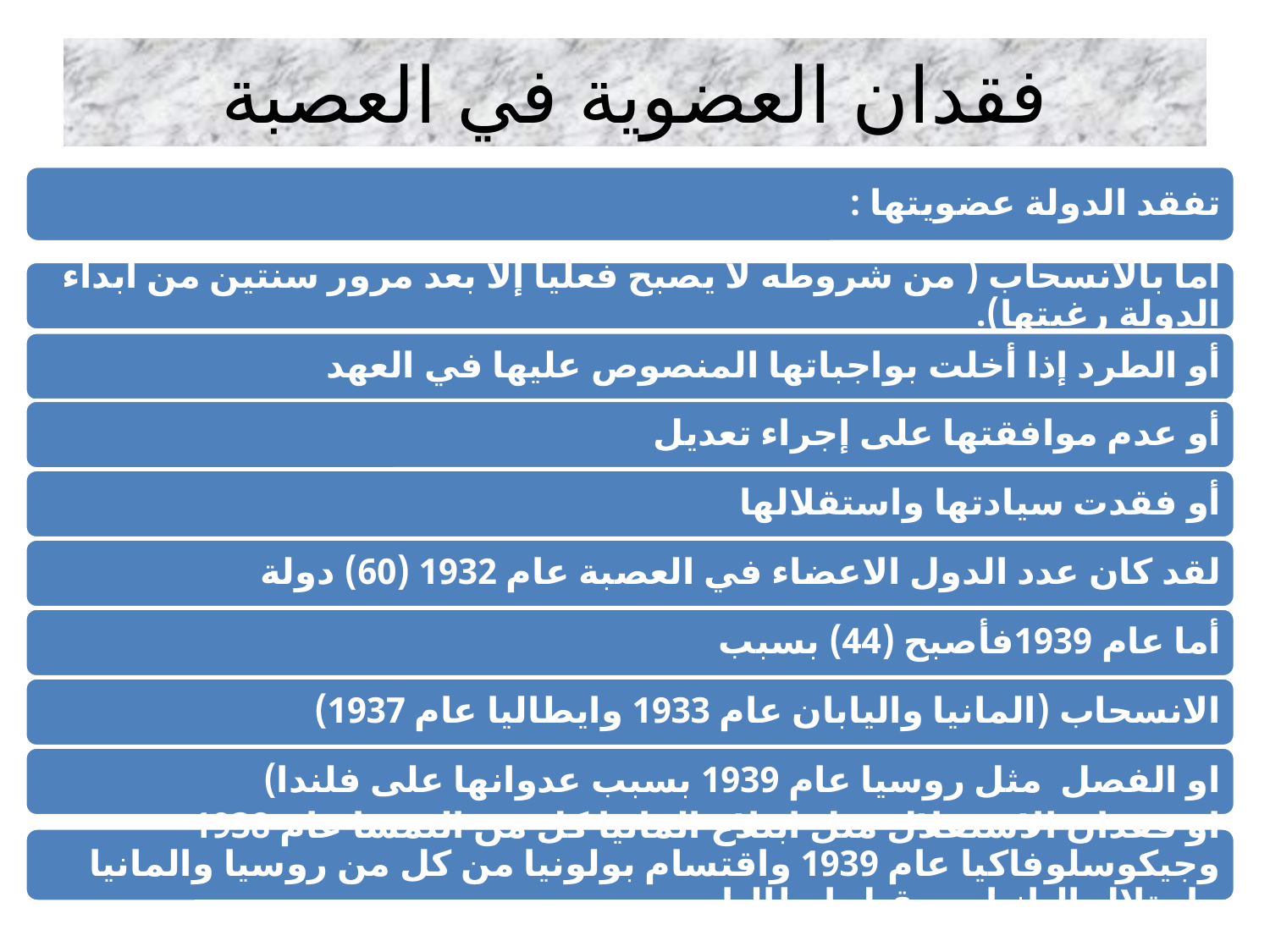

# فقدان العضوية في العصبة
تفقد الدولة عضويتها :
أما بالانسحاب ( من شروطه لا يصبح فعلياً إلا بعد مرور سنتين من ابداء الدولة رغبتها).
أو الطرد إذا أخلت بواجباتها المنصوص عليها في العهد
أو عدم موافقتها على إجراء تعديل
أو فقدت سيادتها واستقلالها
لقد كان عدد الدول الاعضاء في العصبة عام 1932 (60) دولة
أما عام 1939فأصبح (44) بسبب
الانسحاب (المانيا واليابان عام 1933 وايطاليا عام 1937)
او الفصل  مثل روسيا عام 1939 بسبب عدوانها على فلندا)
او فقدان الاستقلال مثل ابتلاع المانيا كل من النمسا عام 1938 وجيكوسلوفاكيا عام 1939 واقتسام بولونيا من كل من روسيا والمانيا واحتلال البانيا من قبل ايطاليا.